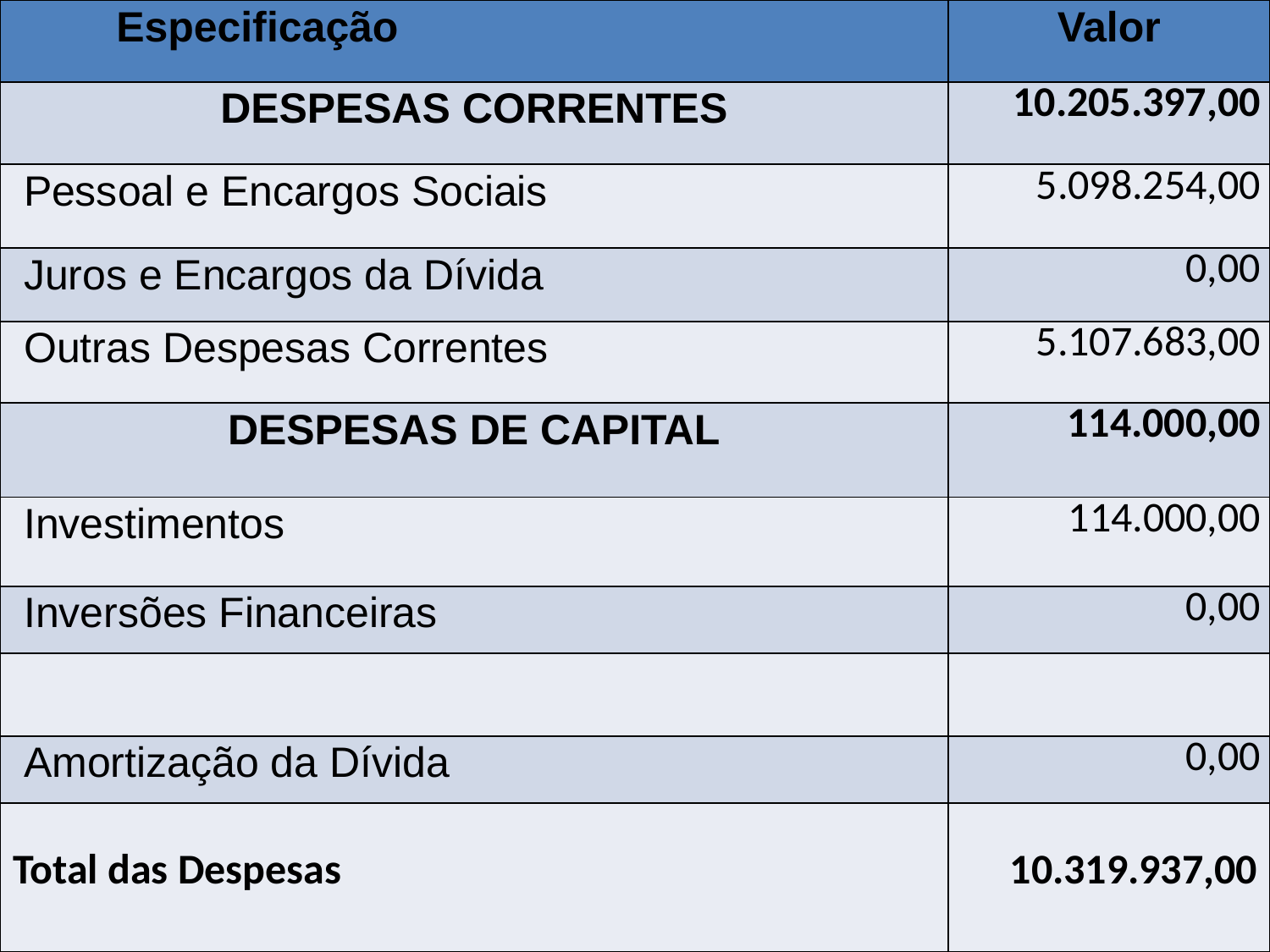

| Especificação | Valor |
| --- | --- |
| DESPESAS CORRENTES | 10.205.397,00 |
| Pessoal e Encargos Sociais | 5.098.254,00 |
| Juros e Encargos da Dívida | 0,00 |
| Outras Despesas Correntes | 5.107.683,00 |
| DESPESAS DE CAPITAL | 114.000,00 |
| Investimentos | 114.000,00 |
| Inversões Financeiras | 0,00 |
|  |  |
| Amortização da Dívida | 0,00 |
| Total das Despesas | 10.319.937,00 |